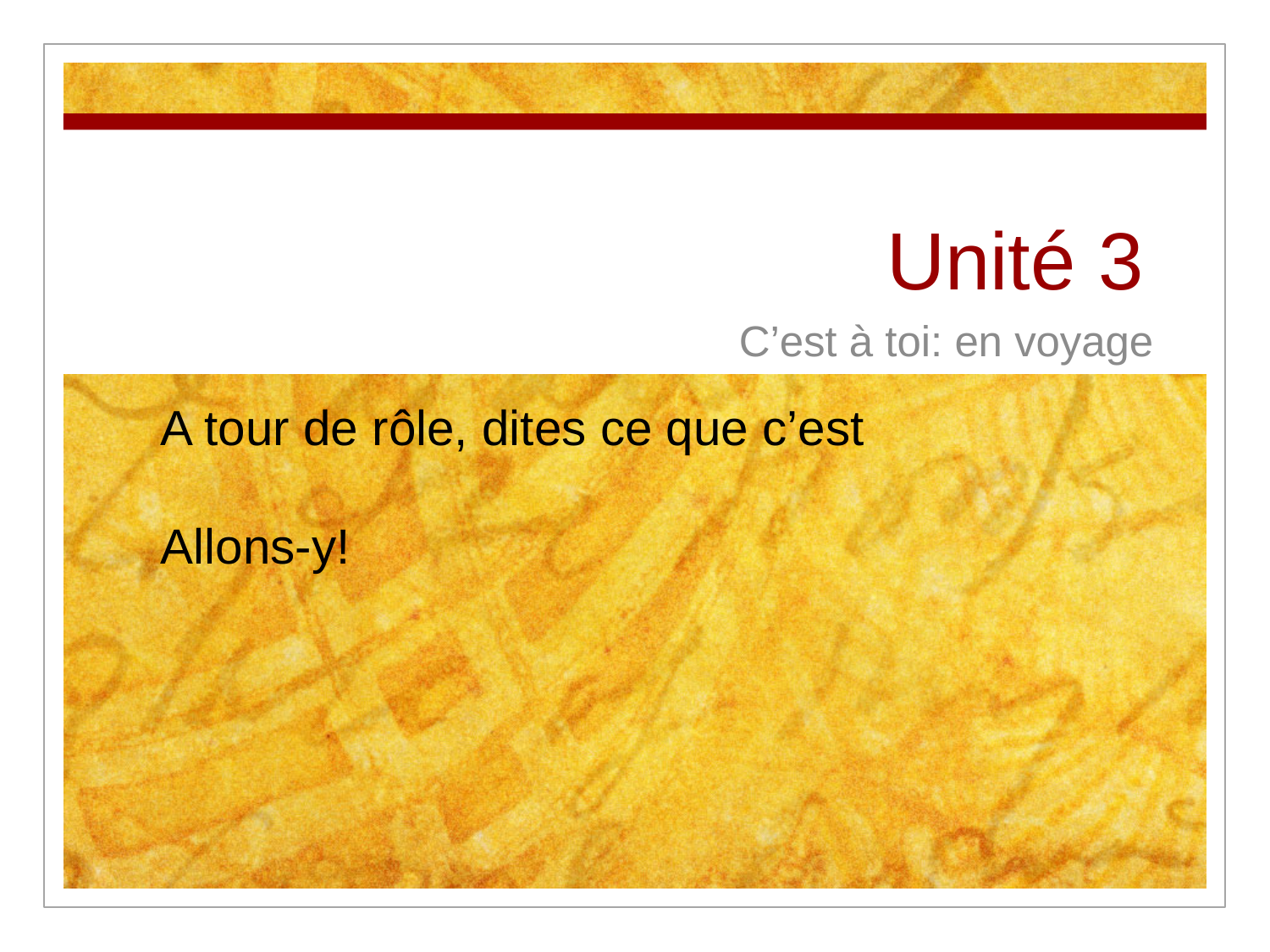

# Unité 3
C’est à toi: en voyage

A tour de rôle, dites ce que c’est

Allons-y!